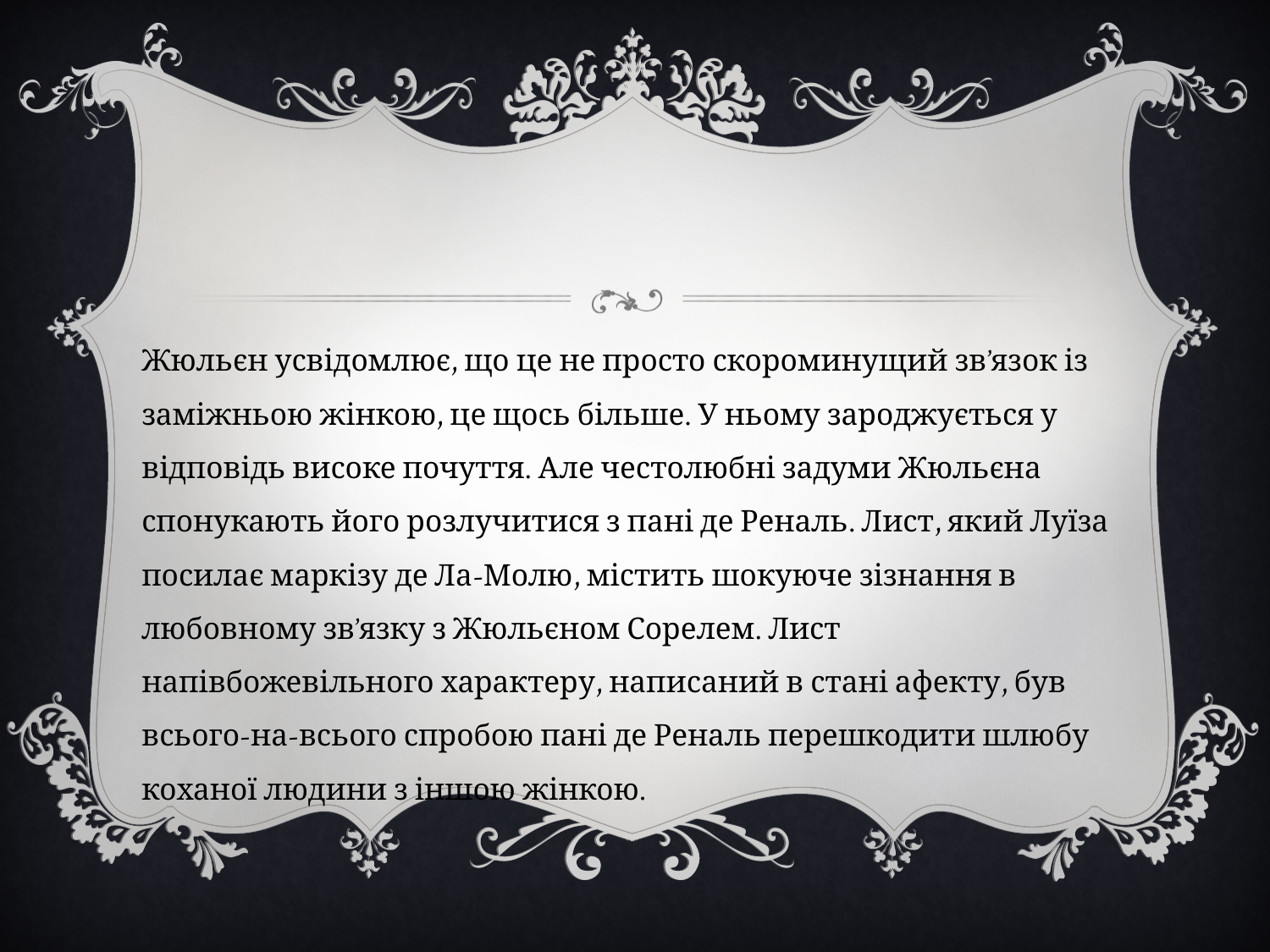

#
Жюльєн усвідомлює, що це не просто скороминущий зв’язок із заміжньою жінкою, це щось більше. У ньому зароджується у відповідь високе почуття. Але честолюбні задуми Жюльєна спонукають його розлучитися з пані де Реналь. Лист, який Луїза посилає маркізу де Ла-Молю, містить шокуюче зізнання в любовному зв’язку з Жюльєном Сорелем. Лист напівбожевільного характеру, написаний в стані афекту, був всього-на-всього спробою пані де Реналь перешкодити шлюбу коханої людини з іншою жінкою.